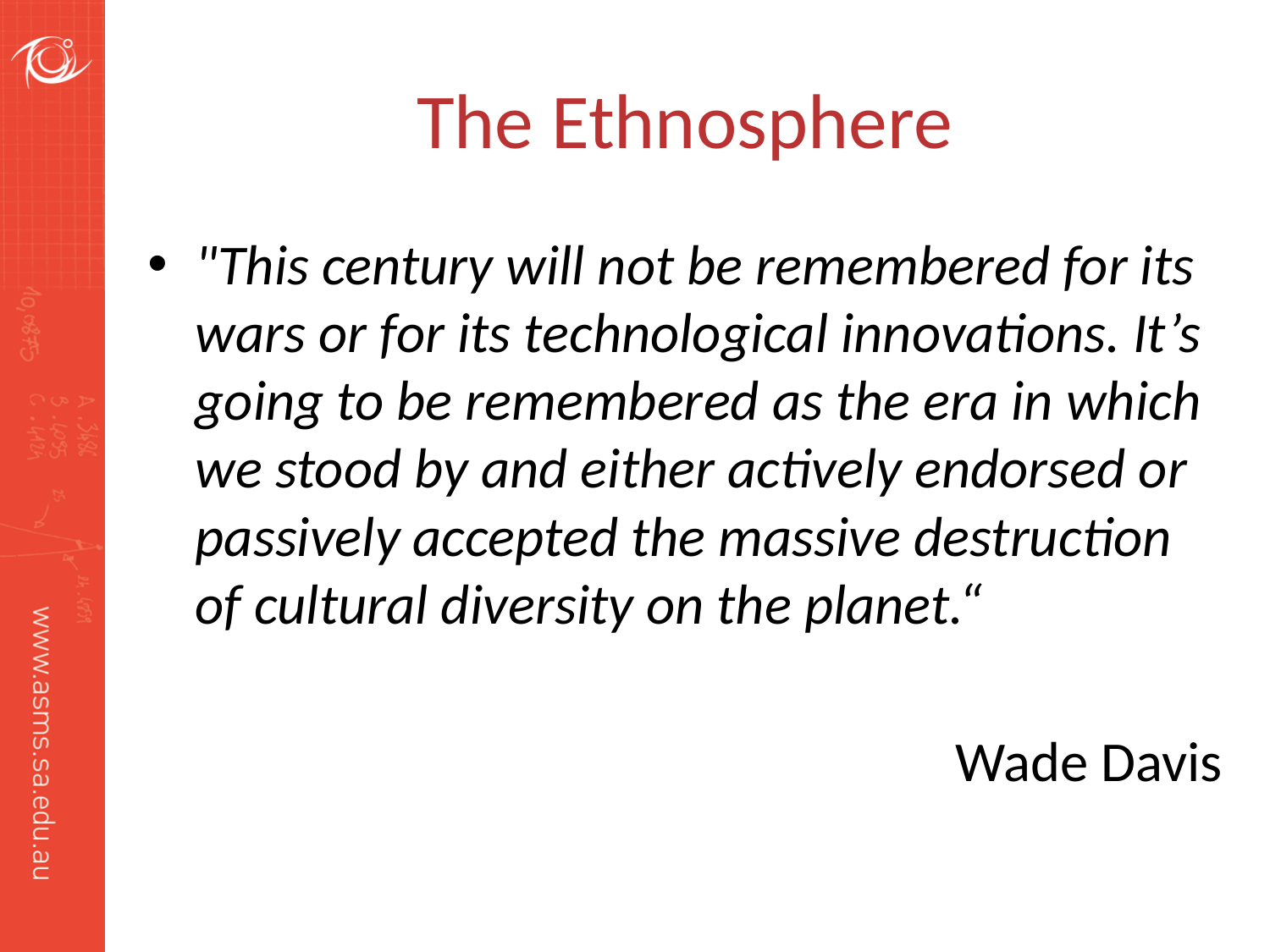

# The Ethnosphere
"This century will not be remembered for its wars or for its technological innovations. It’s going to be remembered as the era in which we stood by and either actively endorsed or passively accepted the massive destruction of cultural diversity on the planet.“

Wade Davis